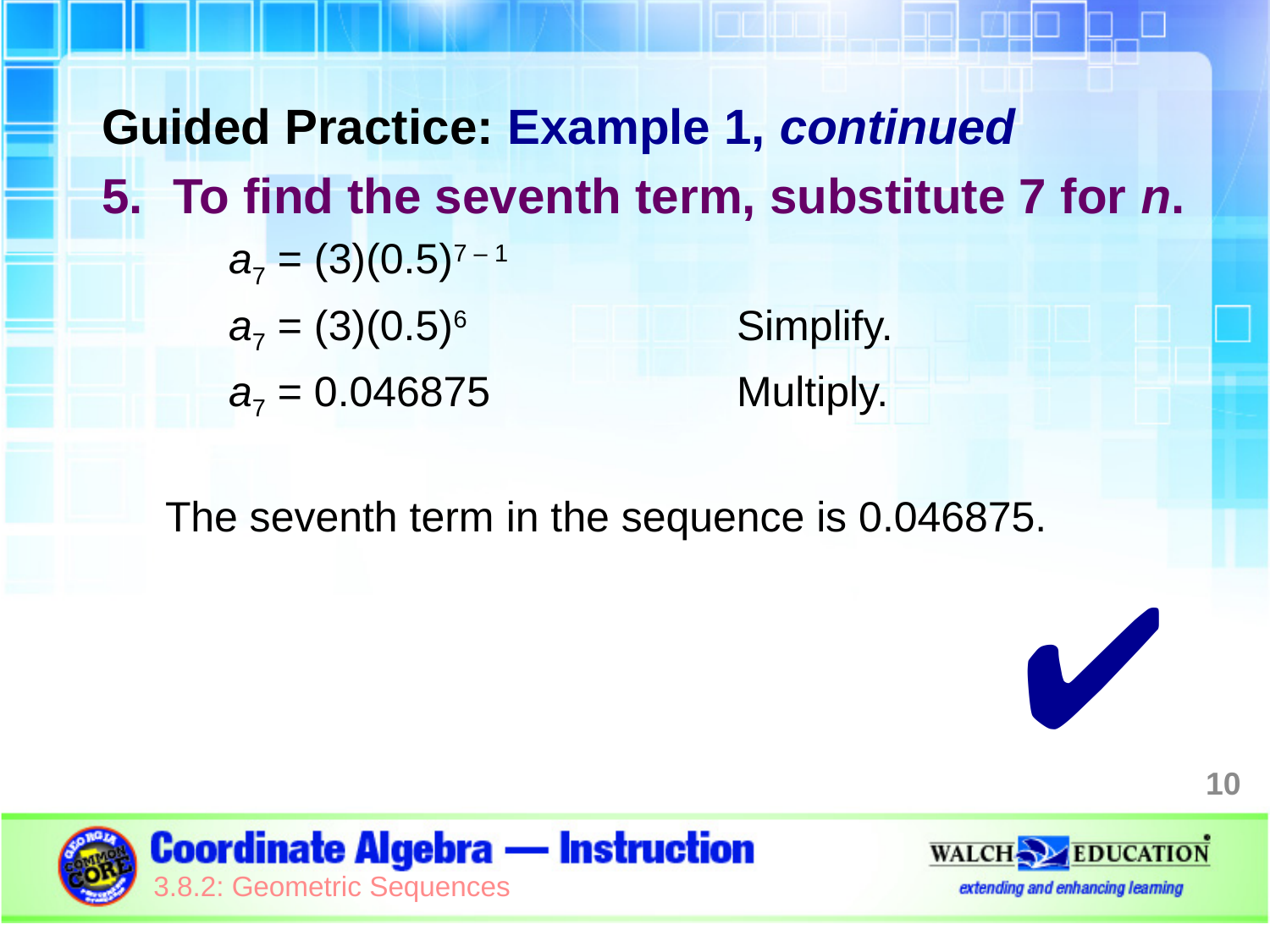

Guided Practice: Example 1, continued
To find the seventh term, substitute 7 for n.
a7 = (3)(0.5)7 – 1
a7 = (3)(0.5)6			Simplify.
a7 = 0.046875		Multiply.

The seventh term in the sequence is 0.046875.

✔
10
3.8.2: Geometric Sequences